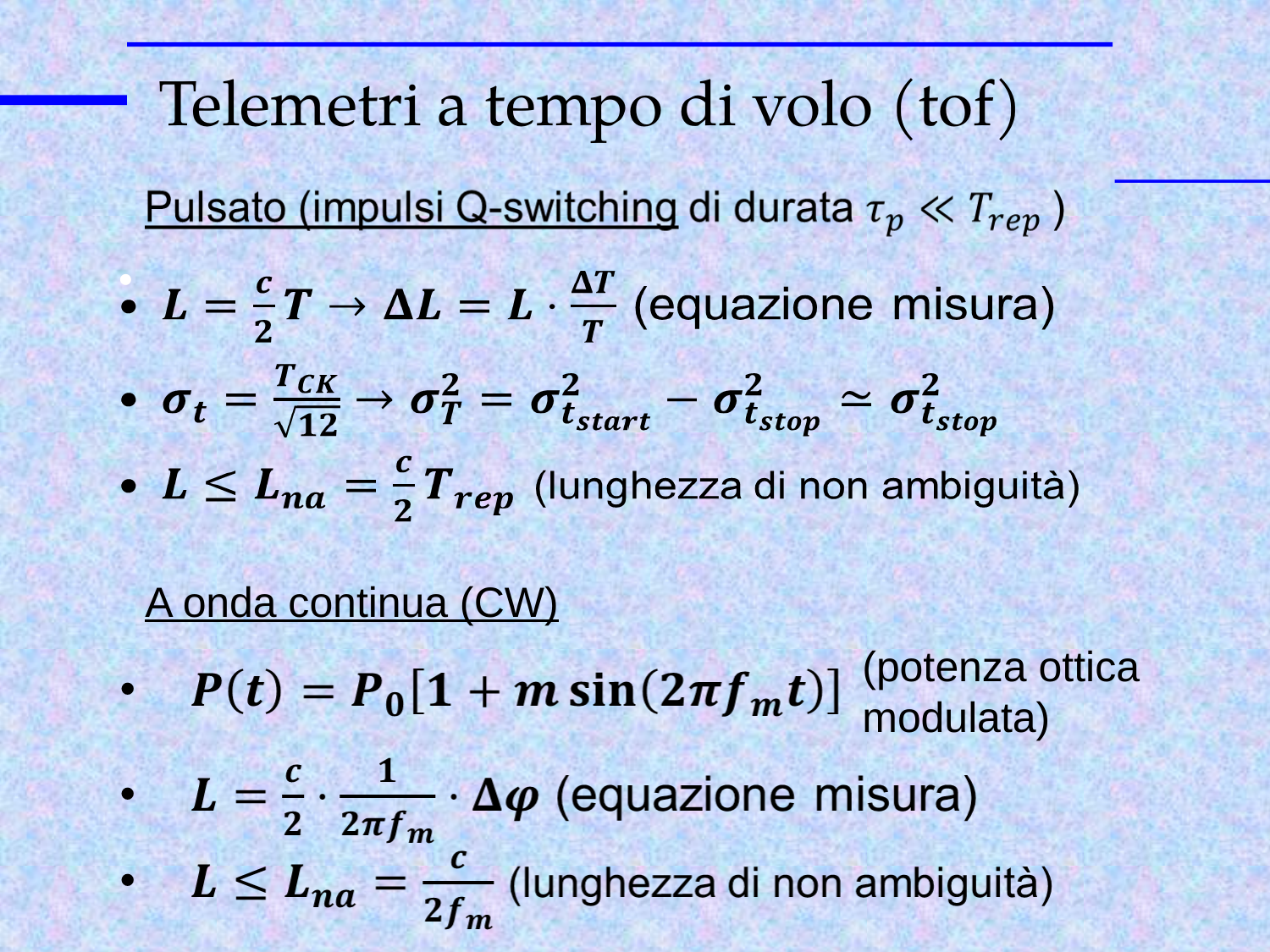

# Telemetri a tempo di volo (tof)

A onda continua (CW)
(potenza ottica
modulata)